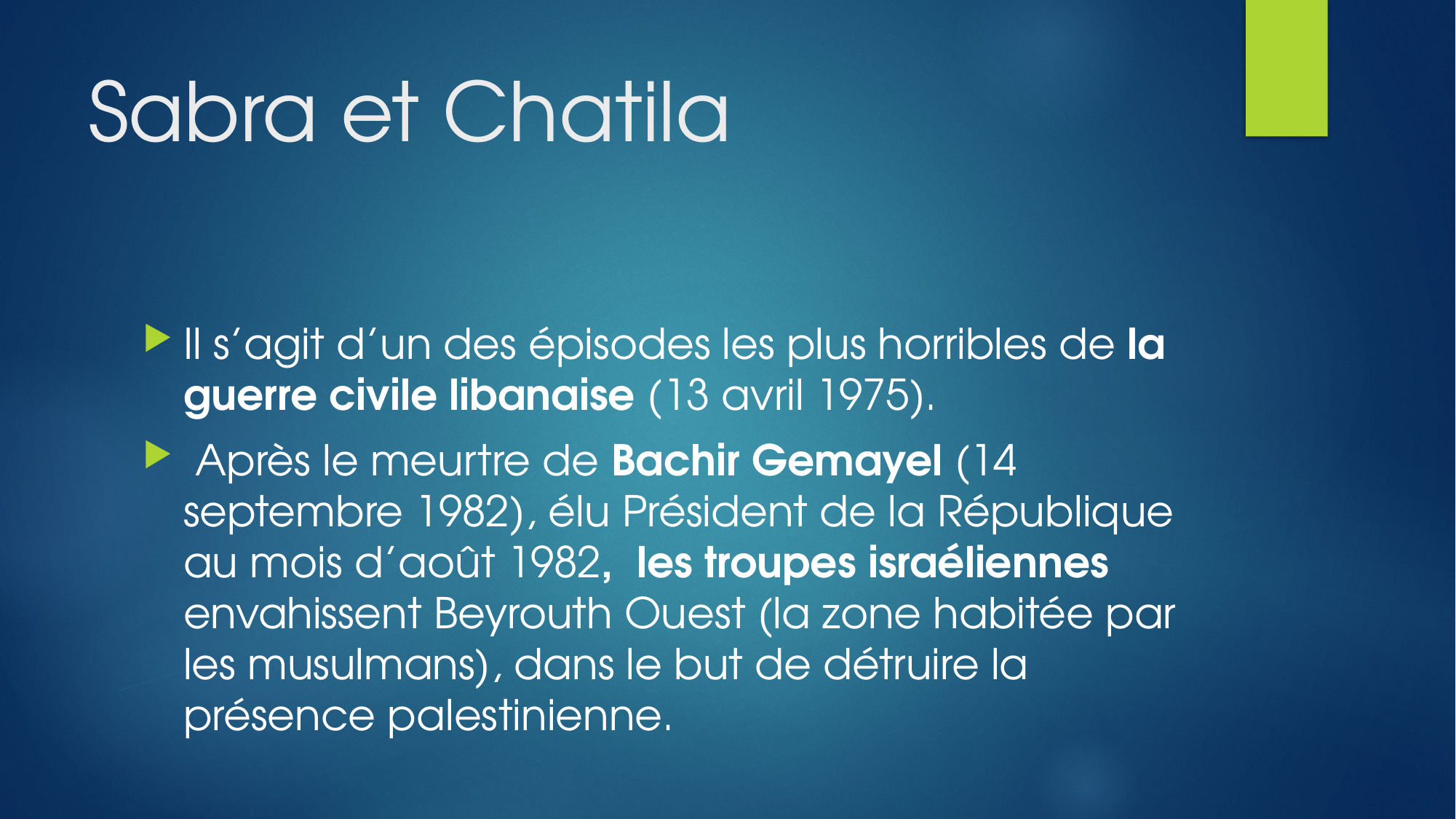

# Sabra et Chatila

Il s’agit d’un des épisodes les plus horribles de la guerre civile libanaise (13 avril 1975).
 Après le meurtre de Bachir Gemayel (14 septembre 1982), élu Président de la République au mois d’août 1982,  les troupes israéliennes envahissent Beyrouth Ouest (la zone habitée par les musulmans), dans le but de détruire la présence palestinienne.